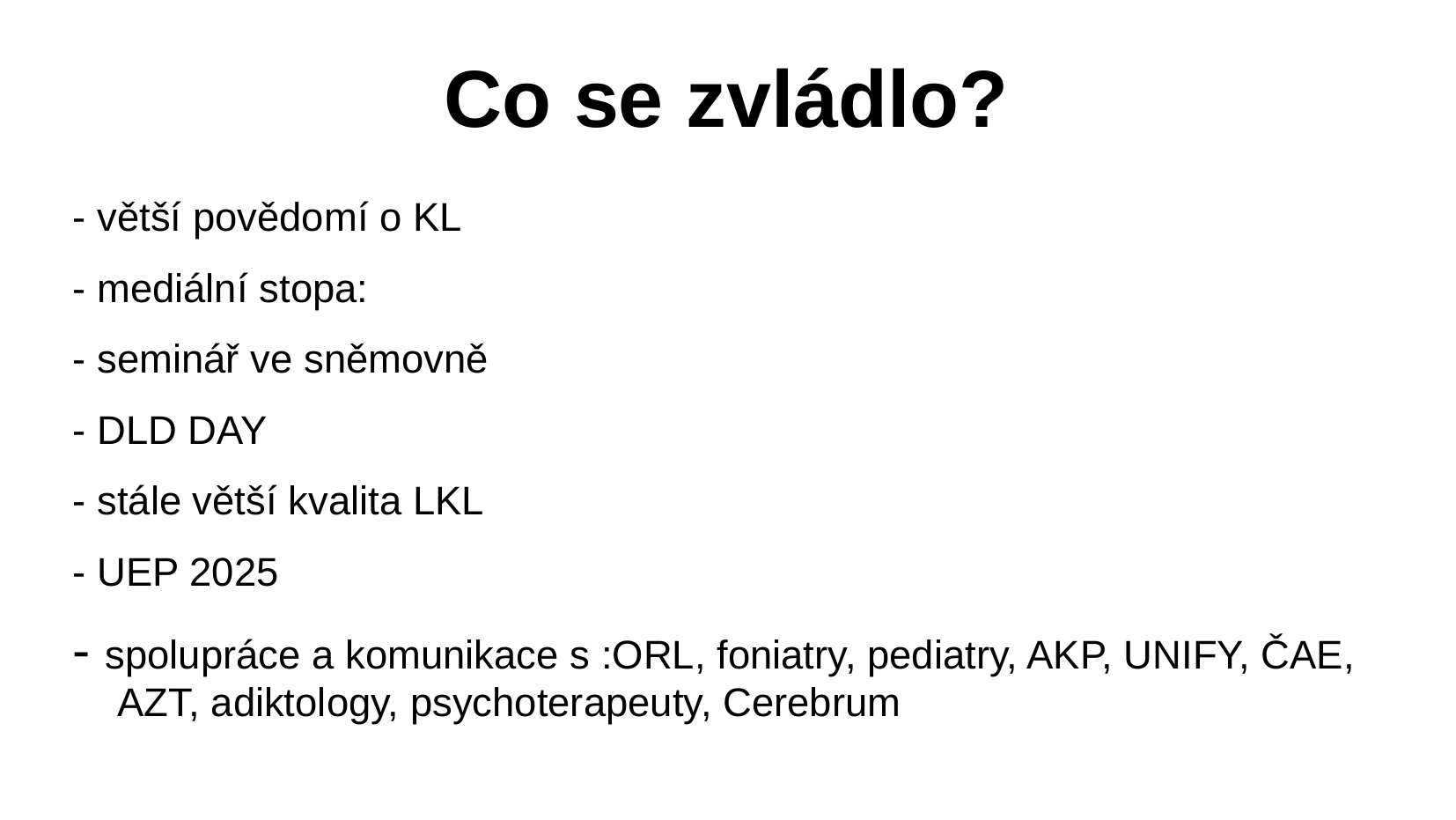

# Co se zvládlo?
- větší povědomí o KL
- mediální stopa:
- seminář ve sněmovně
- DLD DAY
- stále větší kvalita LKL
- UEP 2025
- spolupráce a komunikace s :ORL, foniatry, pediatry, AKP, UNIFY, ČAE, AZT, adiktology, psychoterapeuty, Cerebrum